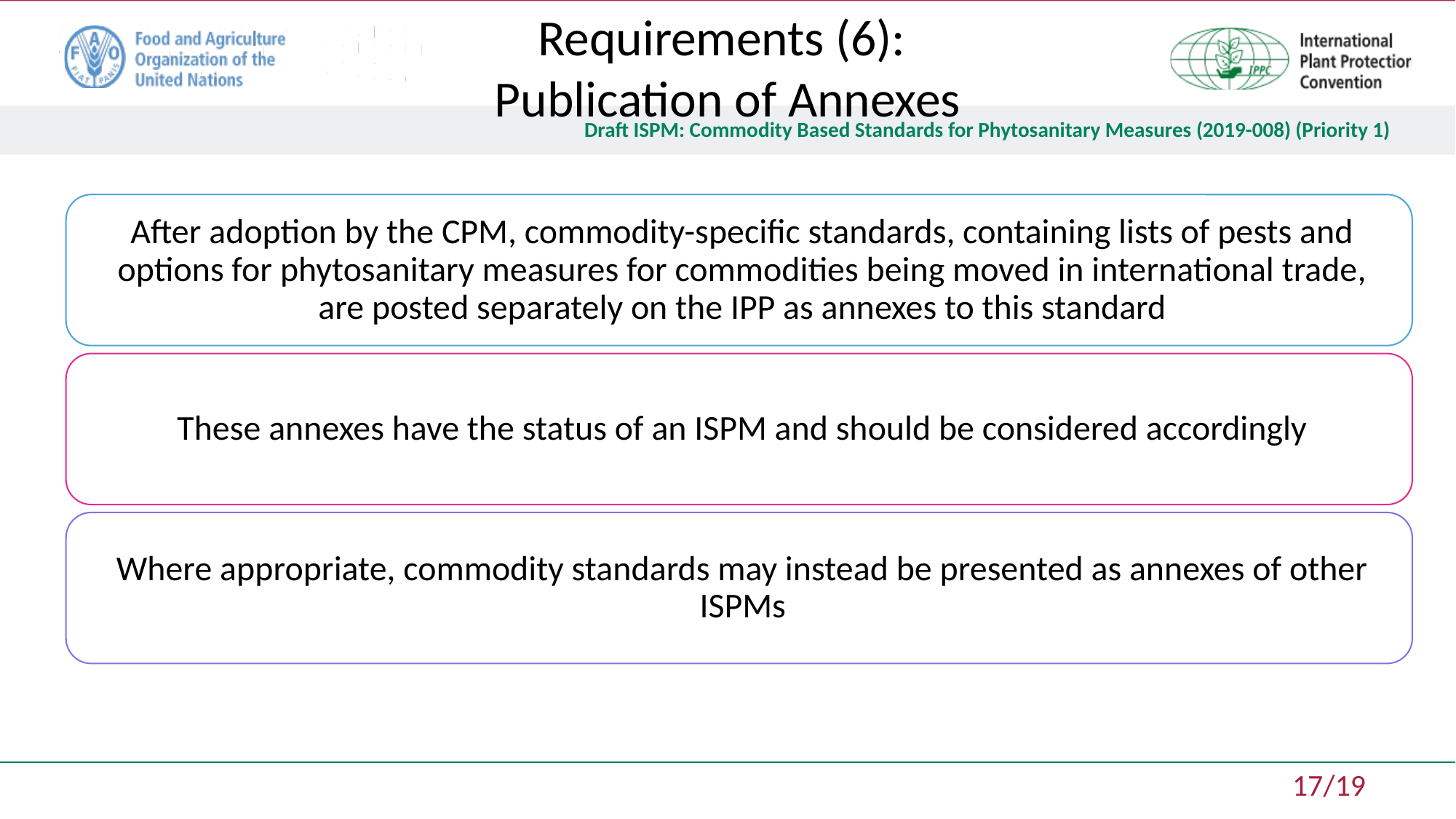

Requirements (6):
Publication of Annexes
After adoption by the CPM, commodity-specific standards, containing lists of pests and options for phytosanitary measures for commodities being moved in international trade, are posted separately on the IPP as annexes to this standard
These annexes have the status of an ISPM and should be considered accordingly
Where appropriate, commodity standards may instead be presented as annexes of other ISPMs